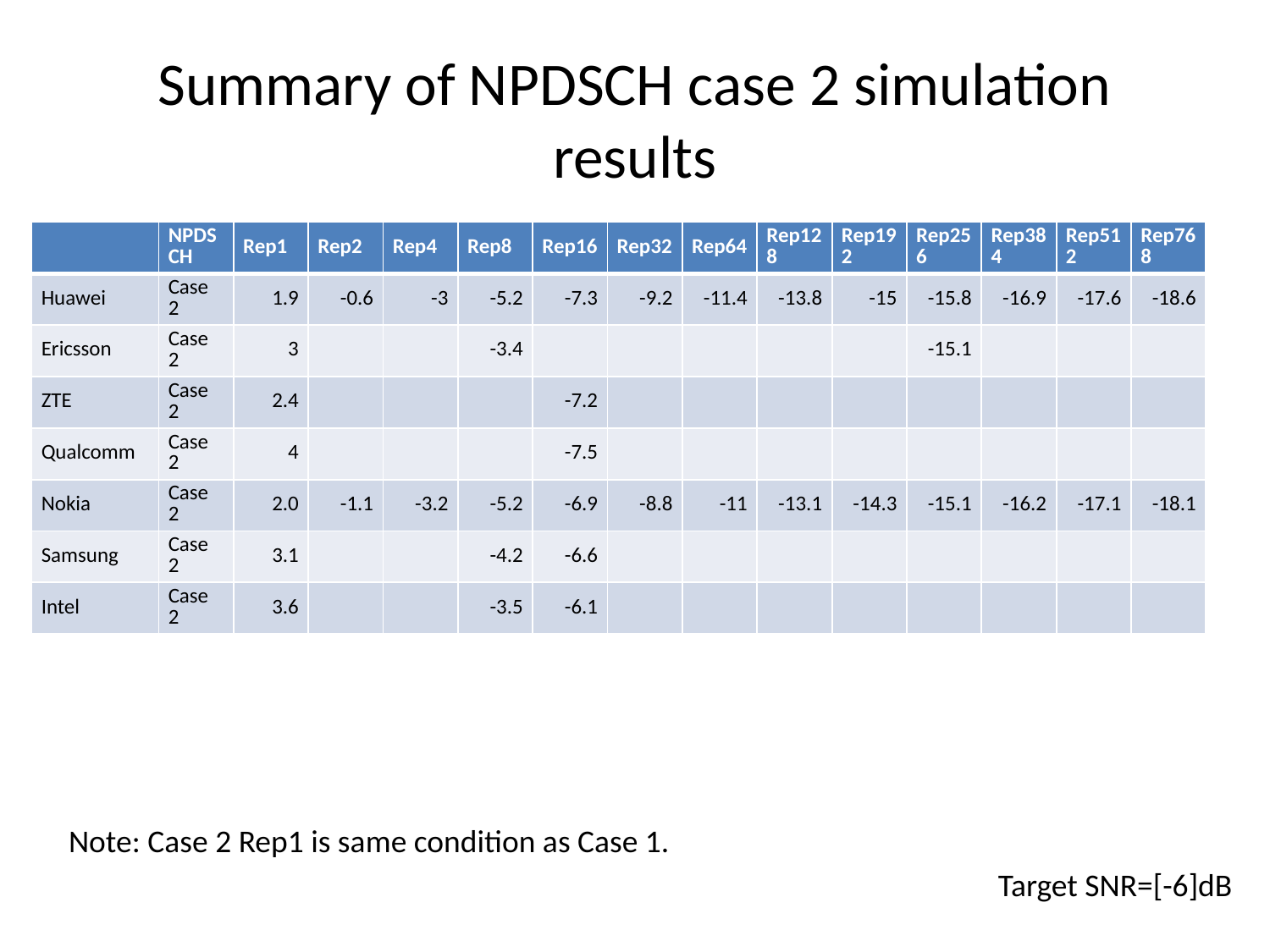

# Summary of NPDSCH case 2 simulation results
|  | NPDSCH | Rep1 | Rep2 | Rep4 | Rep8 | Rep16 | Rep32 | Rep64 | Rep128 | Rep192 | Rep256 | Rep384 | Rep512 | Rep768 |
| --- | --- | --- | --- | --- | --- | --- | --- | --- | --- | --- | --- | --- | --- | --- |
| Huawei | Case 2 | 1.9 | -0.6 | -3 | -5.2 | -7.3 | -9.2 | -11.4 | -13.8 | -15 | -15.8 | -16.9 | -17.6 | -18.6 |
| Ericsson | Case 2 | 3 |  |  | -3.4 |  |  |  |  |  | -15.1 |  |  |  |
| ZTE | Case 2 | 2.4 |  |  |  | -7.2 |  |  |  |  |  |  |  |  |
| Qualcomm | Case 2 | 4 |  |  |  | -7.5 |  |  |  |  |  |  |  |  |
| Nokia | Case 2 | 2.0 | -1.1 | -3.2 | -5.2 | -6.9 | -8.8 | -11 | -13.1 | -14.3 | -15.1 | -16.2 | -17.1 | -18.1 |
| Samsung | Case 2 | 3.1 |  |  | -4.2 | -6.6 |  |  |  |  |  |  |  |  |
| Intel | Case 2 | 3.6 |  |  | -3.5 | -6.1 |  |  |  |  |  |  |  |  |
Note: Case 2 Rep1 is same condition as Case 1.
Target SNR=[-6]dB